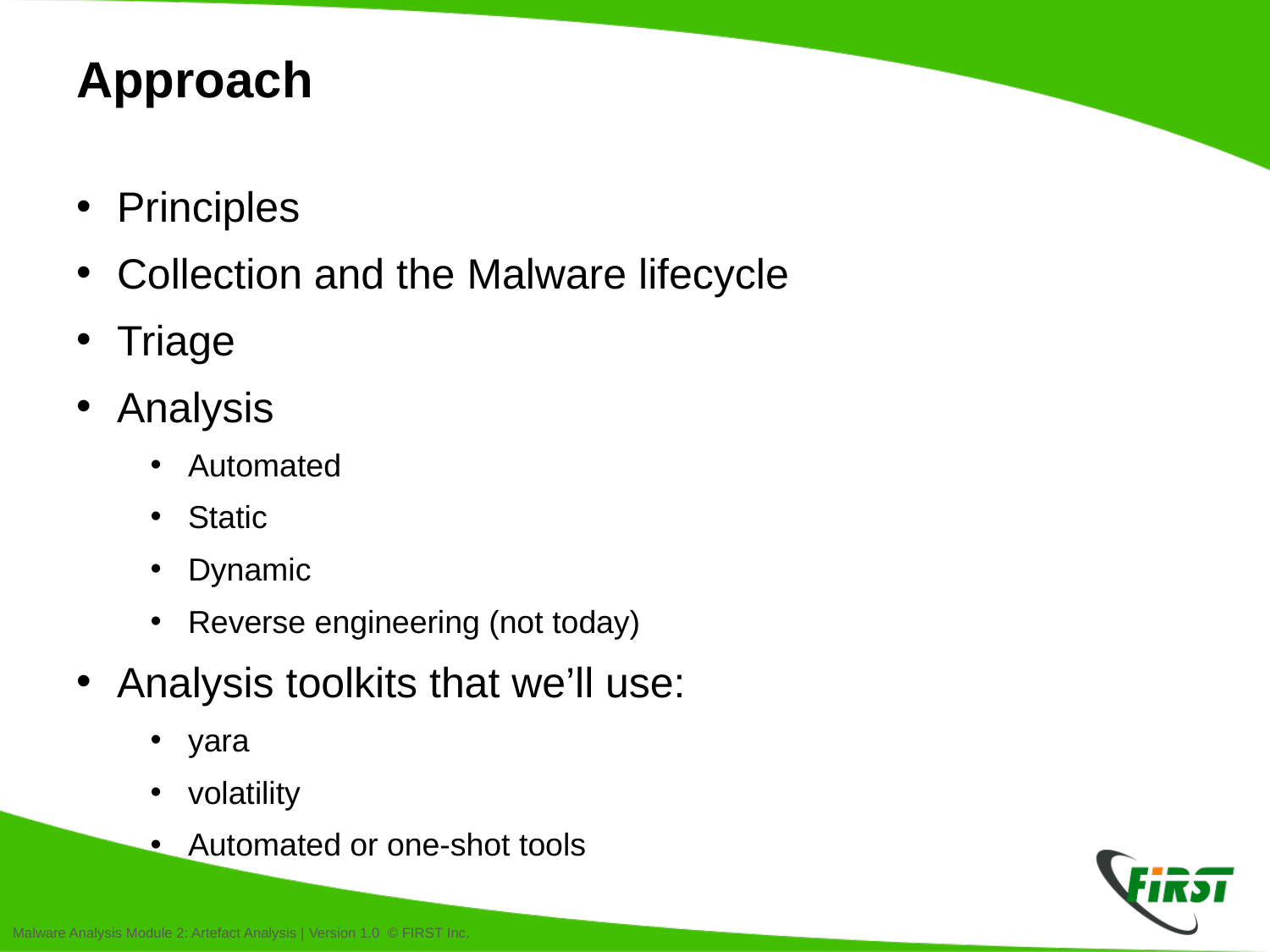

# Approach
Principles
Collection and the Malware lifecycle
Triage
Analysis
Automated
Static
Dynamic
Reverse engineering (not today)
Analysis toolkits that we’ll use:
yara
volatility
Automated or one-shot tools